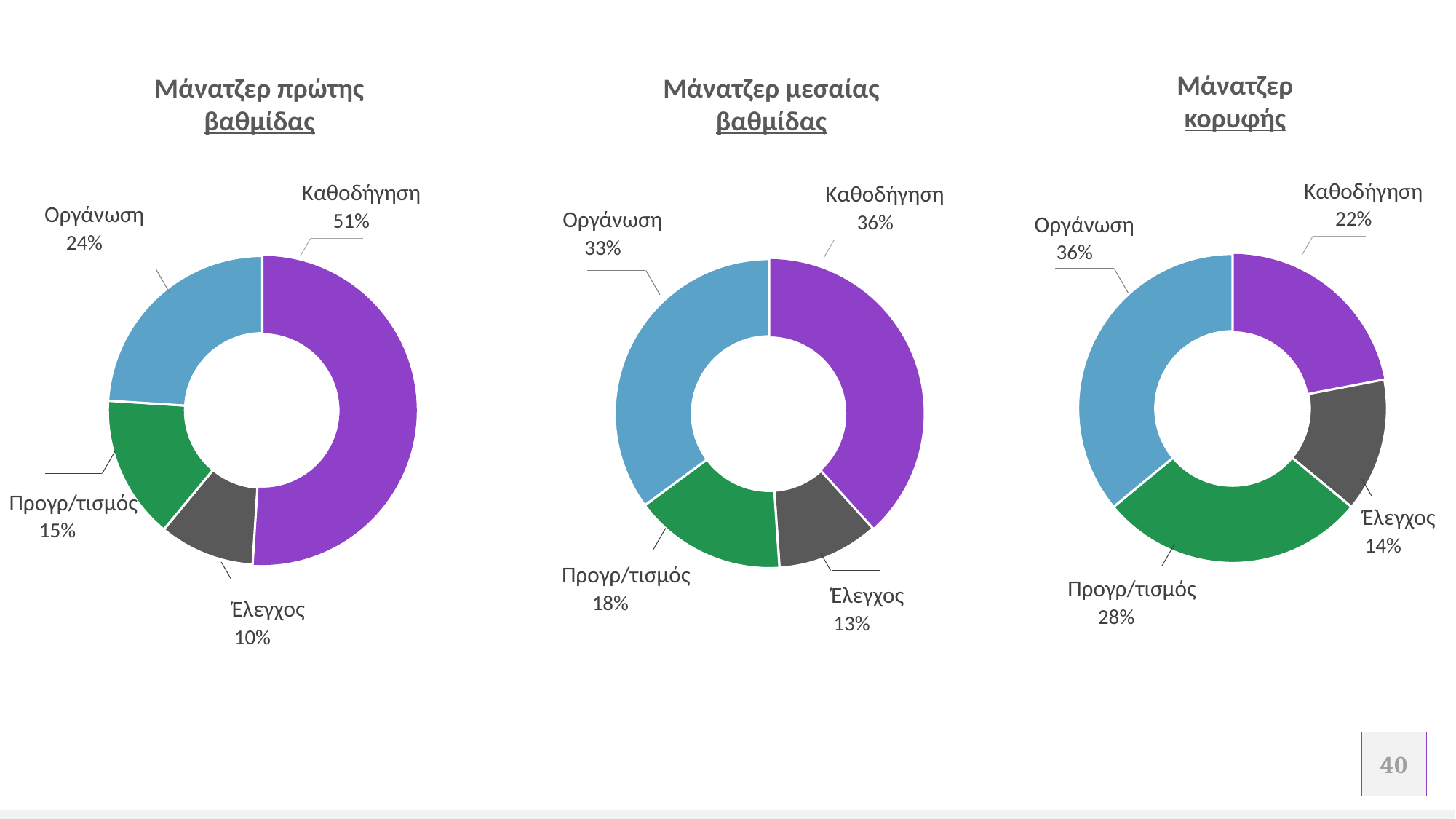

Μάνατζερ κορυφής
Μάνατζερ μεσαίας βαθμίδας
Μάνατζερ πρώτης βαθμίδας
Καθοδήγηση
22%
Καθοδήγηση
51%
Καθοδήγηση
36%
Οργάνωση
24%
Οργάνωση
33%
Οργάνωση
36%

### Chart

| Category | Πωλήσεις |
|---|---|
| 1ο Τρ. | 22.0 |
| 2ο Τρ. | 14.0 |
| 3ο Τρ. | 28.0 |
| 4ο Τρ. | 36.0 |

### Chart

| Category | Πωλήσεις |
|---|---|
| 1ο Τρ. | 51.0 |
| 2ο Τρ. | 10.0 |
| 3ο Τρ. | 15.0 |
| 4ο Τρ. | 24.0 |

### Chart

| Category | Πωλήσεις |
|---|---|
| 1ο Τρ. | 36.0 |
| 2ο Τρ. | 10.0 |
| 3ο Τρ. | 15.0 |
| 4ο Τρ. | 33.0 |
Προγρ/τισμός
15%
Έλεγχος
14%
Προγρ/τισμός
18%
Προγρ/τισμός
28%
Έλεγχος
13%
Έλεγχος
10%
.
.
40